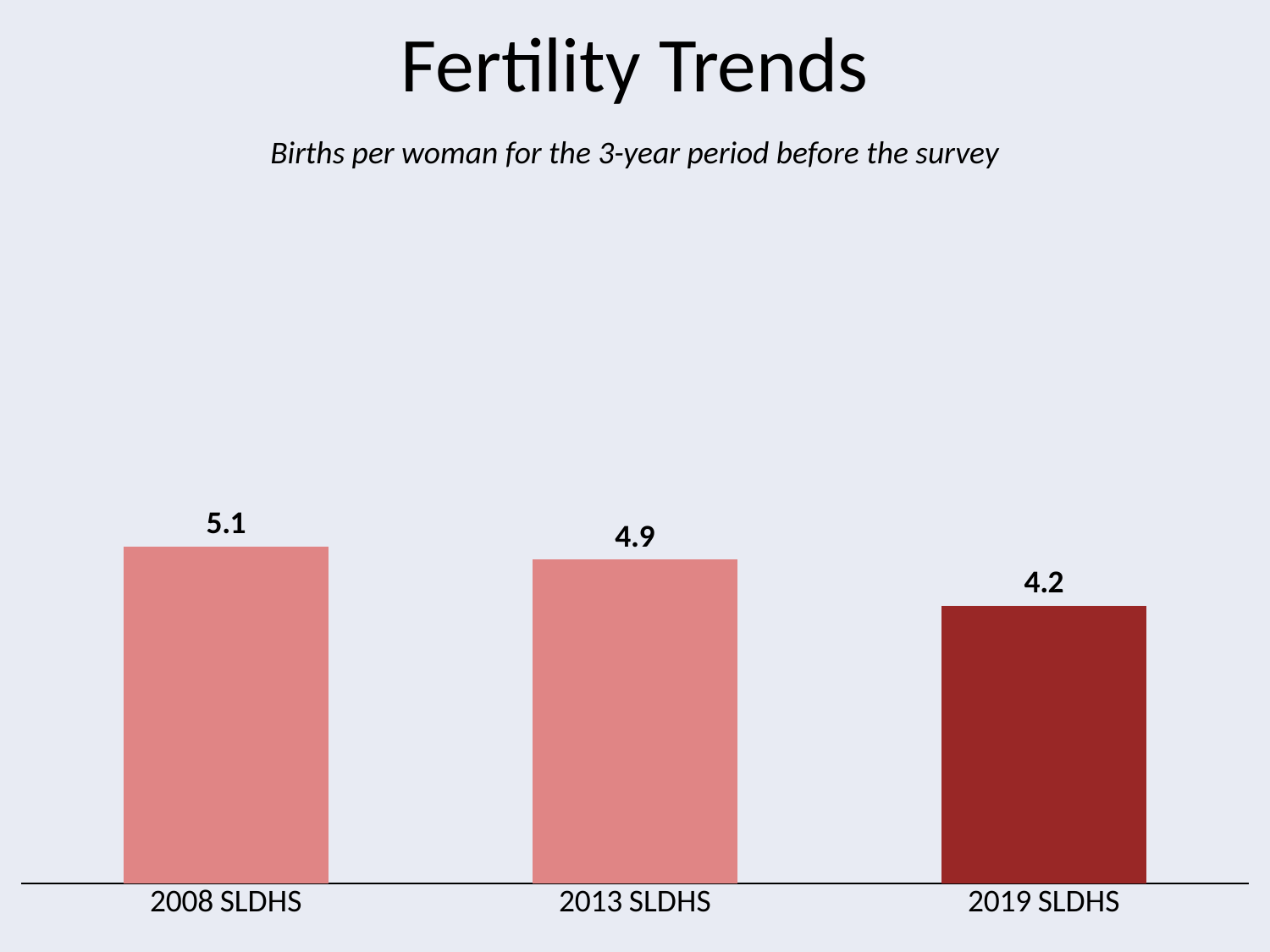

# Fertility Trends
Births per woman for the 3-year period before the survey

### Chart

| Category | Series 1 |
|---|---|
| 2008 SLDHS | 5.1 |
| 2013 SLDHS | 4.9 |
| 2019 SLDHS | 4.2 |